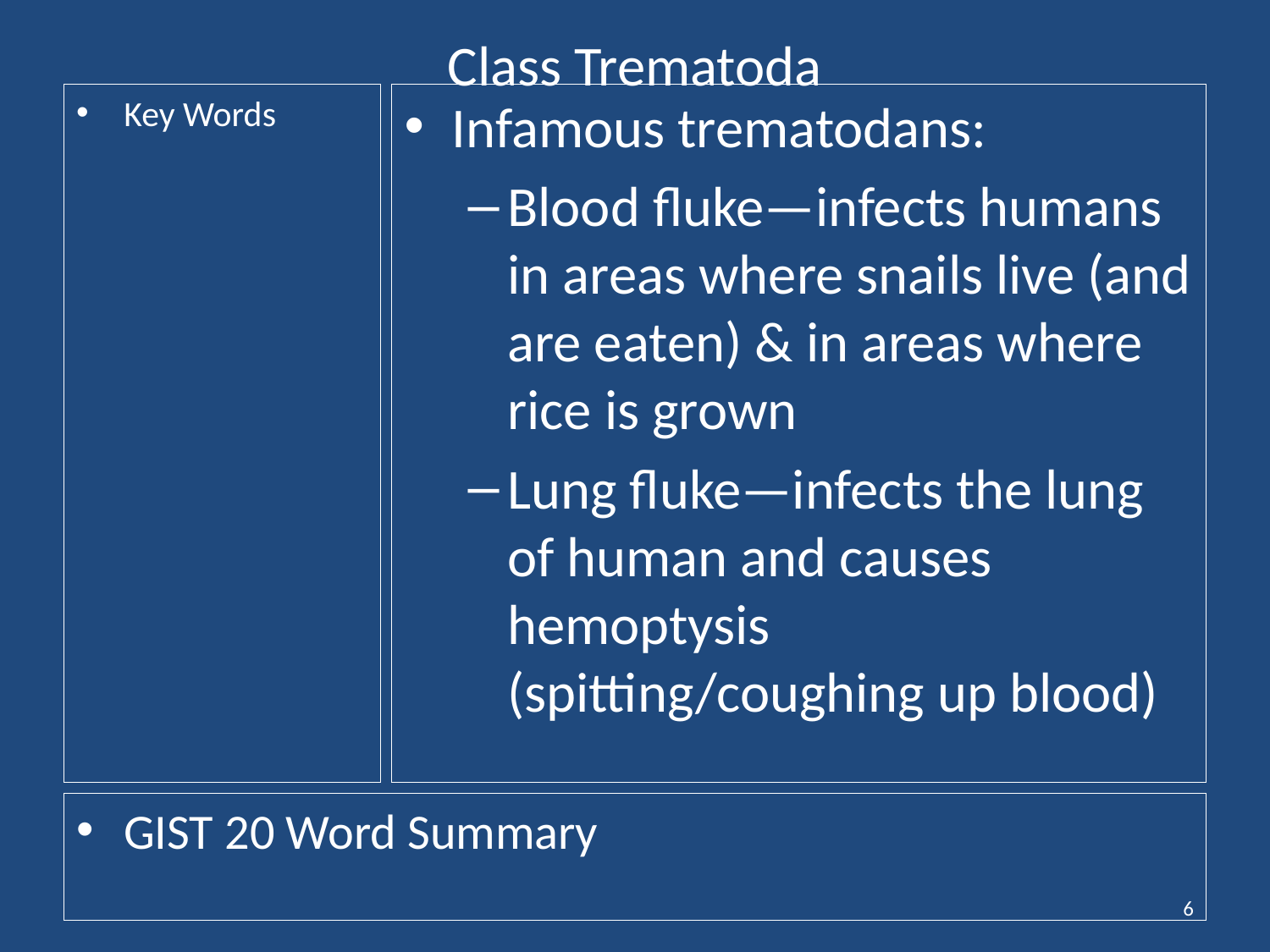

# Class Trematoda
Key Words
Infamous trematodans:
Blood fluke—infects humans in areas where snails live (and are eaten) & in areas where rice is grown
Lung fluke—infects the lung of human and causes hemoptysis (spitting/coughing up blood)

GIST 20 Word Summary
6